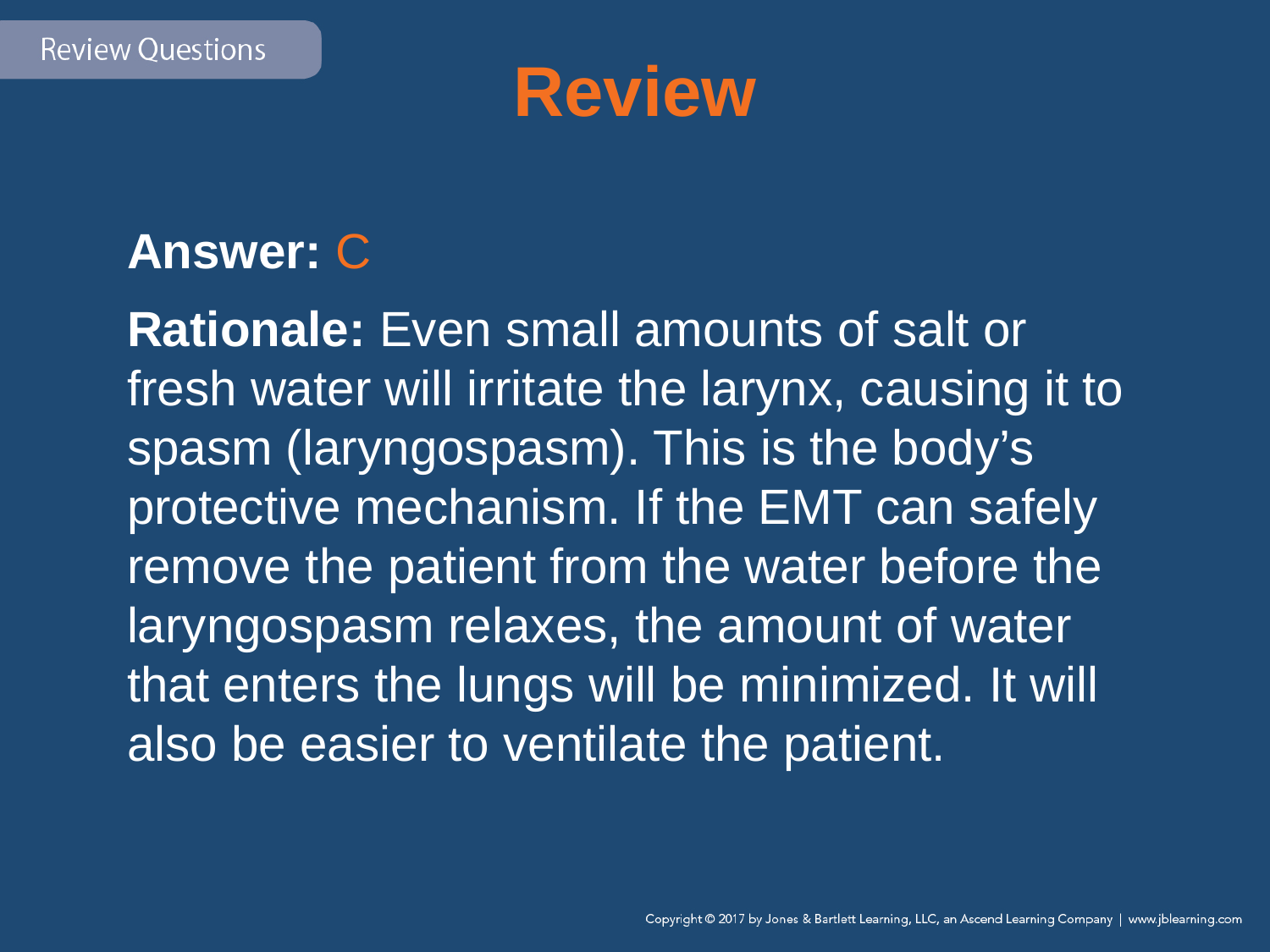

# Review
Answer: C
Rationale: Even small amounts of salt or fresh water will irritate the larynx, causing it to spasm (laryngospasm). This is the body’s protective mechanism. If the EMT can safely remove the patient from the water before the laryngospasm relaxes, the amount of water that enters the lungs will be minimized. It will also be easier to ventilate the patient.